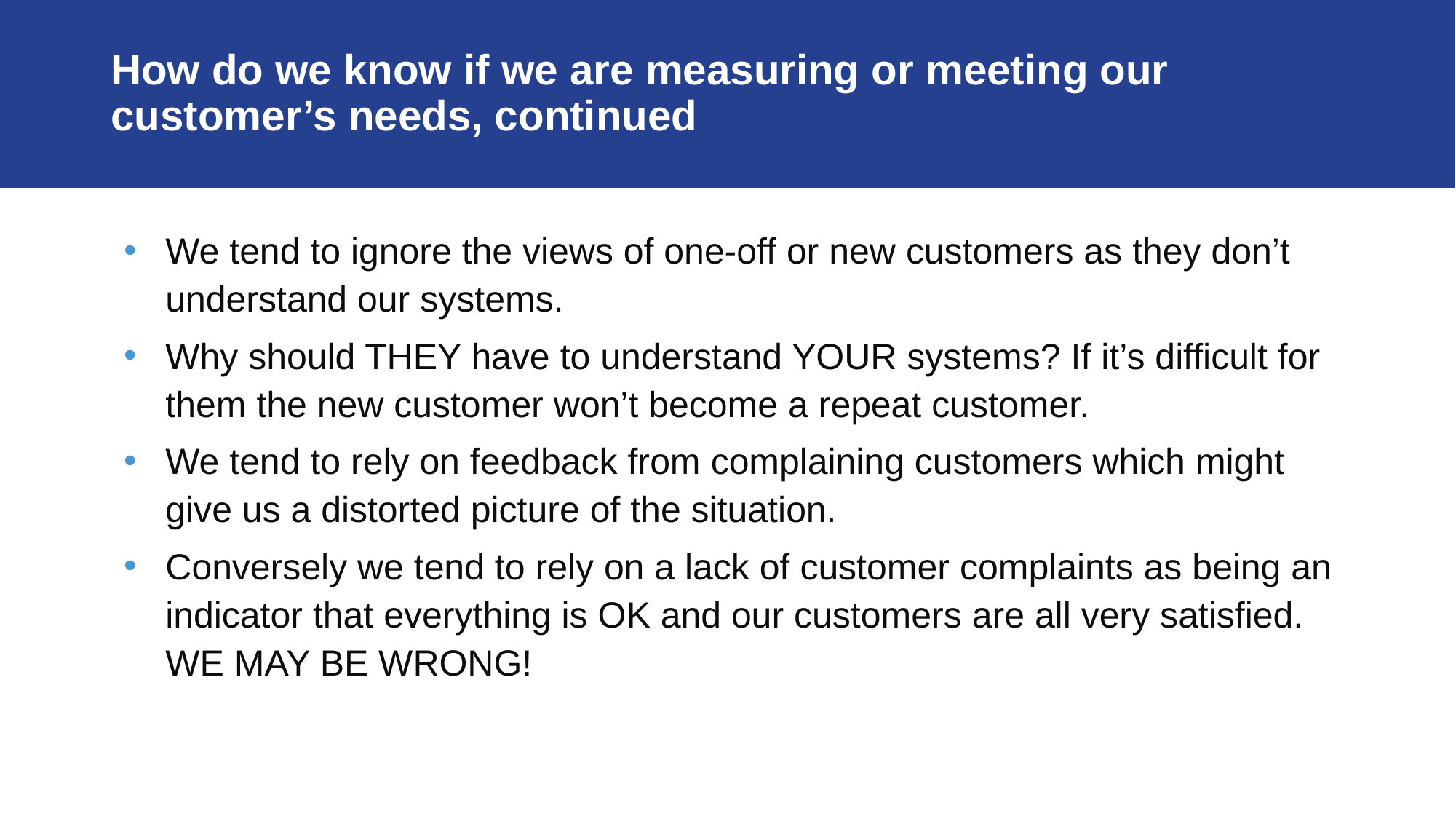

# How do we know if we are measuring or meeting our customer’s needs, continued
We tend to ignore the views of one-off or new customers as they don’t understand our systems.
Why should THEY have to understand YOUR systems? If it’s difficult for them the new customer won’t become a repeat customer.
We tend to rely on feedback from complaining customers which might give us a distorted picture of the situation.
Conversely we tend to rely on a lack of customer complaints as being an indicator that everything is OK and our customers are all very satisfied. WE MAY BE WRONG!